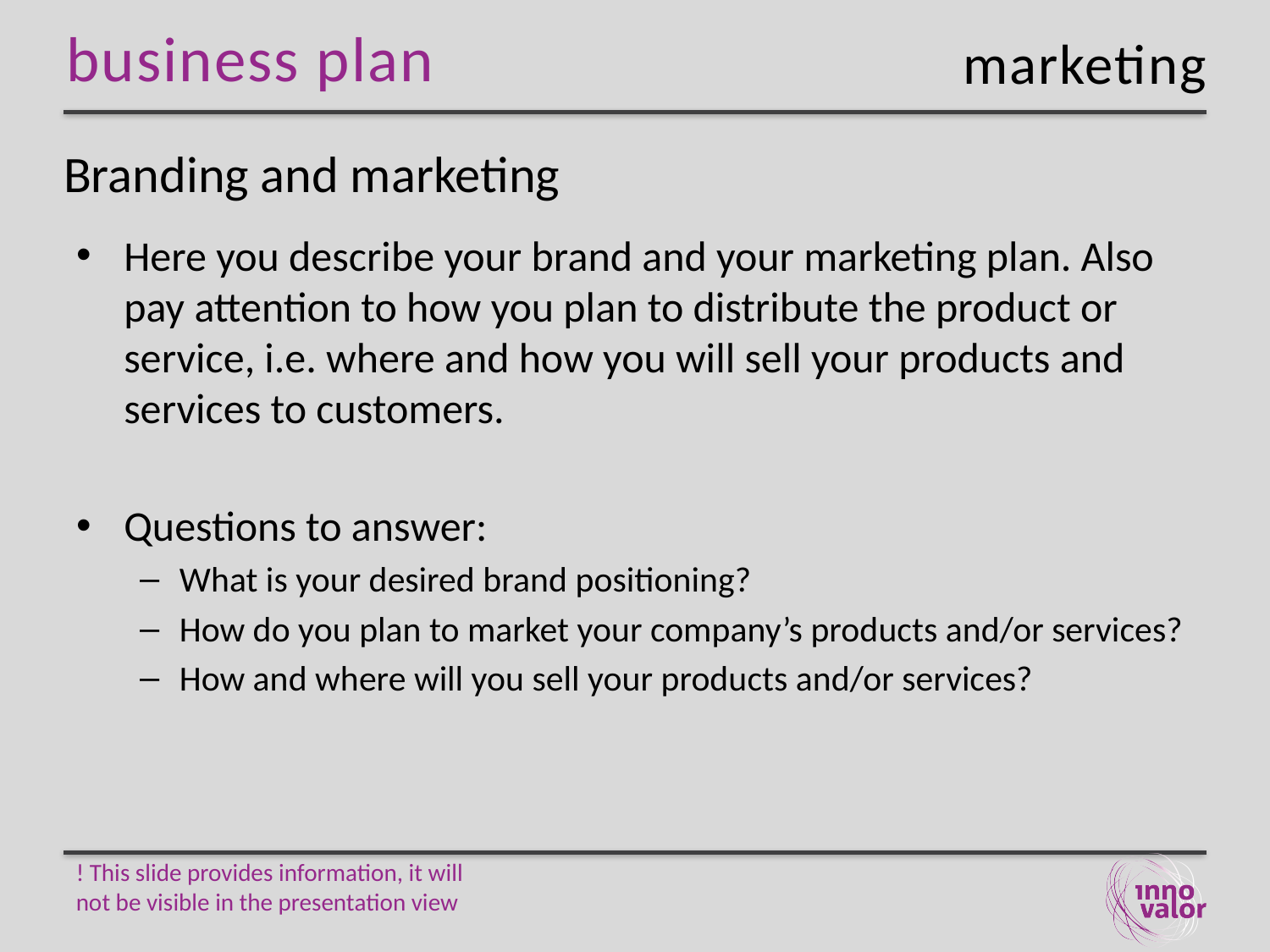

marketing
# Branding and marketing
Here you describe your brand and your marketing plan. Also pay attention to how you plan to distribute the product or service, i.e. where and how you will sell your products and services to customers.

Questions to answer:
What is your desired brand positioning?
How do you plan to market your company’s products and/or services?
How and where will you sell your products and/or services?

! This slide provides information, it will not be visible in the presentation view